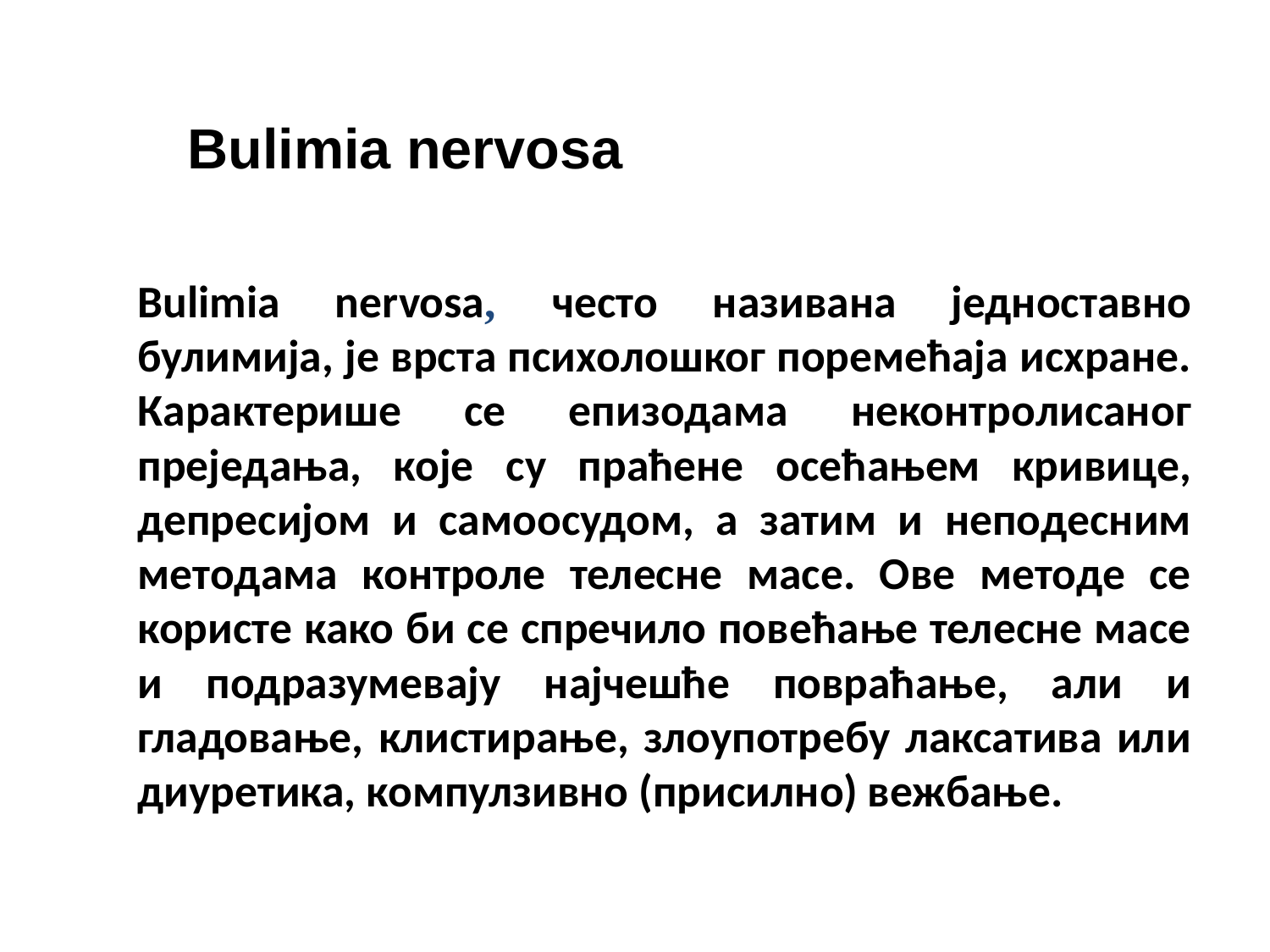

Bulimia nervosa
Bulimia nervosa, често називана једноставно булимија, је врста психолошког поремећаја исхране. Карактерише се епизодама неконтролисаног преједања, које су праћене осећањем кривице, депресијом и самоосудом, а затим и неподесним методама контроле телесне масе. Ове методе се користе како би се спречило повећање телесне масе и подразумевају најчешће повраћање, али и гладовање, клистирање, злоупотребу лаксатива или диуретика, компулзивно (присилно) вежбање.